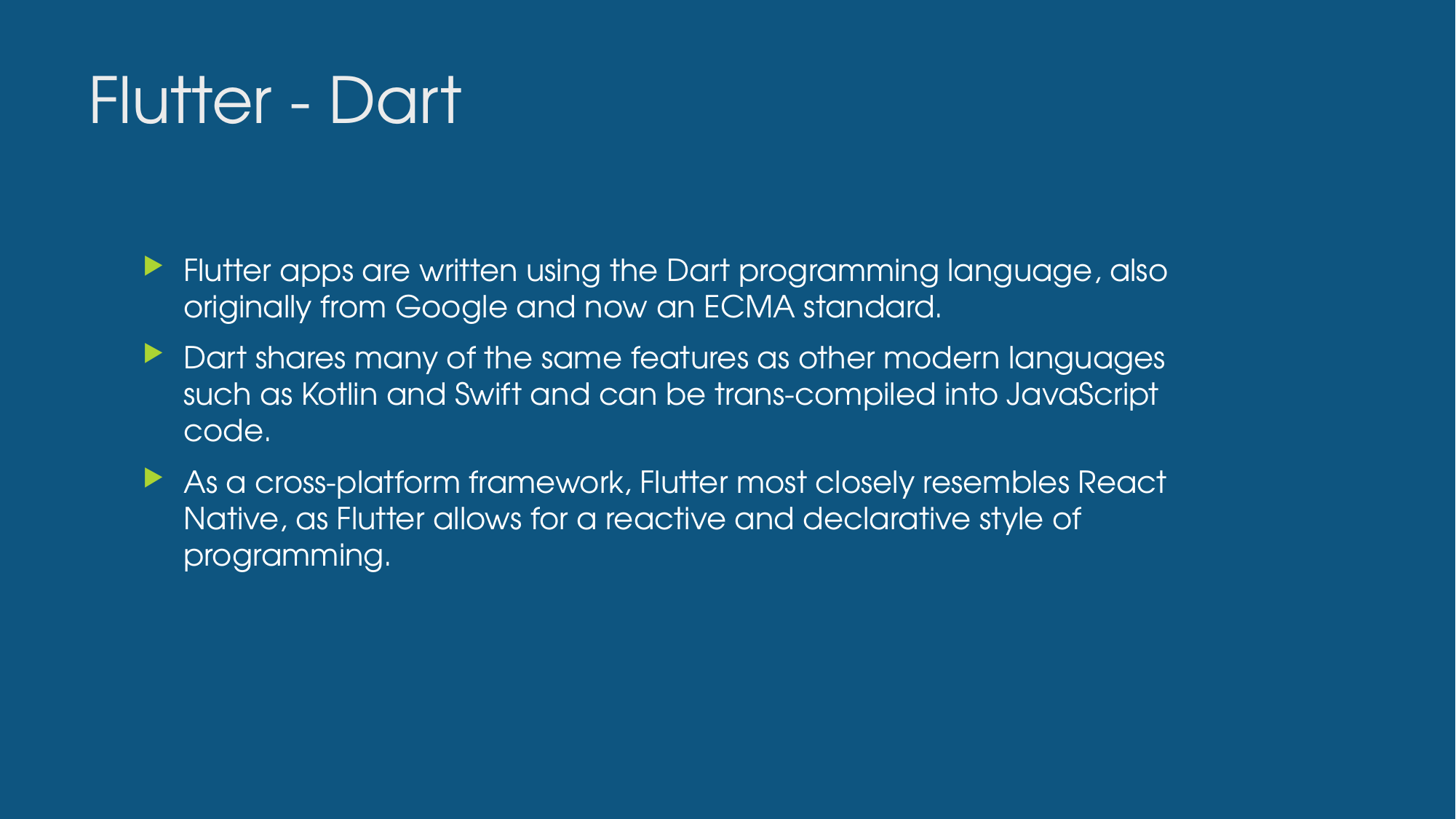

9
# Flutter - Dart
Flutter apps are written using the Dart programming language, also originally from Google and now an ECMA standard.
Dart shares many of the same features as other modern languages such as Kotlin and Swift and can be trans-compiled into JavaScript code.
As a cross-platform framework, Flutter most closely resembles React Native, as Flutter allows for a reactive and declarative style of programming.